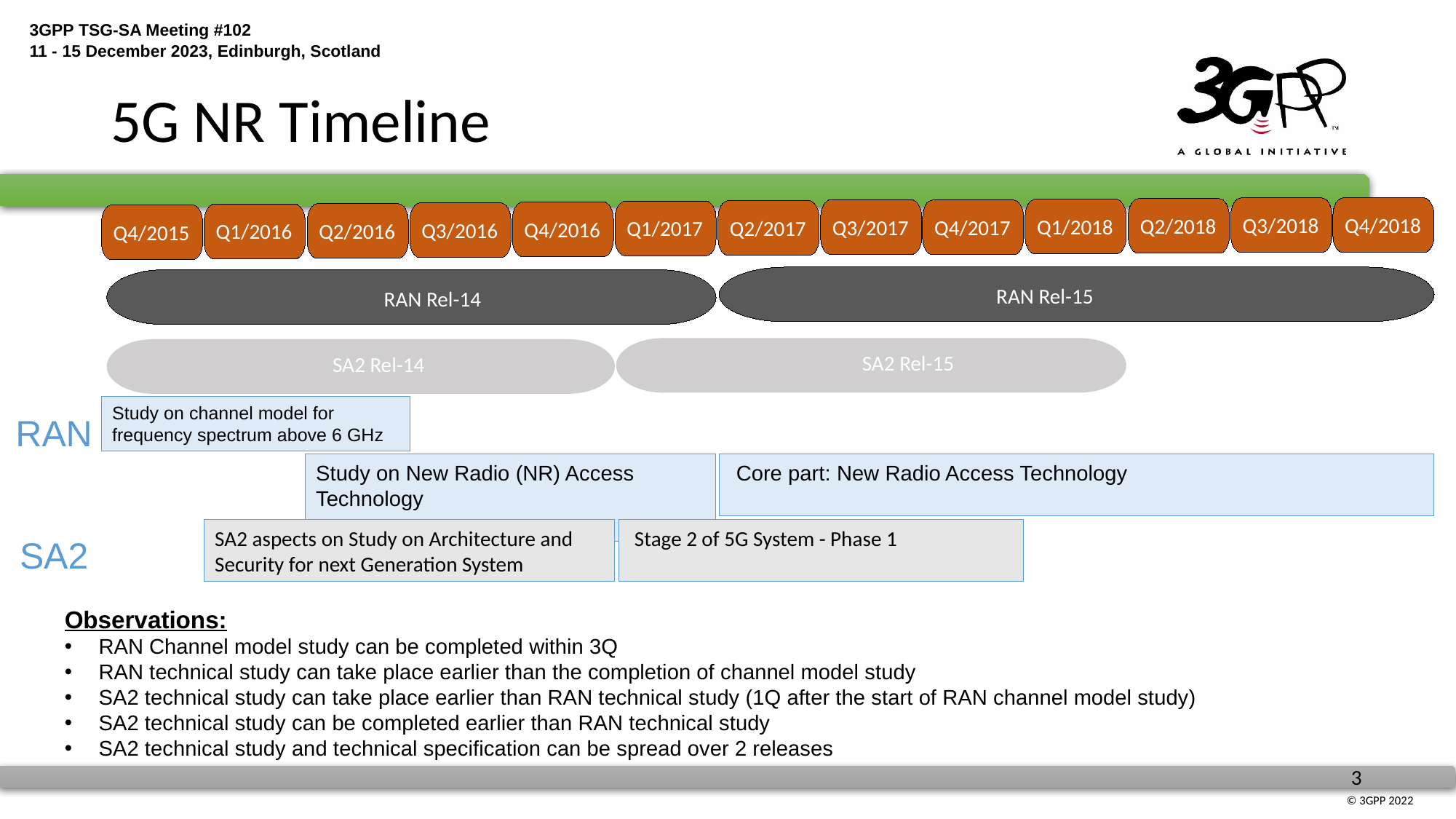

# 5G NR Timeline

Q3/2018
Q4/2018
Q2/2018
Q1/2018
Q3/2017
Q4/2017
Q2/2017
Q1/2017
Q4/2016
Q3/2016
Q2/2016
Q1/2016
Q4/2015

RAN Rel-15
RAN Rel-14

SA2 Rel-15
SA2 Rel-14
Study on channel model for frequency spectrum above 6 GHz
RAN
Study on New Radio (NR) Access Technology

 Core part: New Radio Access Technology

 Stage 2 of 5G System - Phase 1

SA2 aspects on Study on Architecture and Security for next Generation System
SA2
Observations:
RAN Channel model study can be completed within 3Q
RAN technical study can take place earlier than the completion of channel model study
SA2 technical study can take place earlier than RAN technical study (1Q after the start of RAN channel model study)
SA2 technical study can be completed earlier than RAN technical study
SA2 technical study and technical specification can be spread over 2 releases